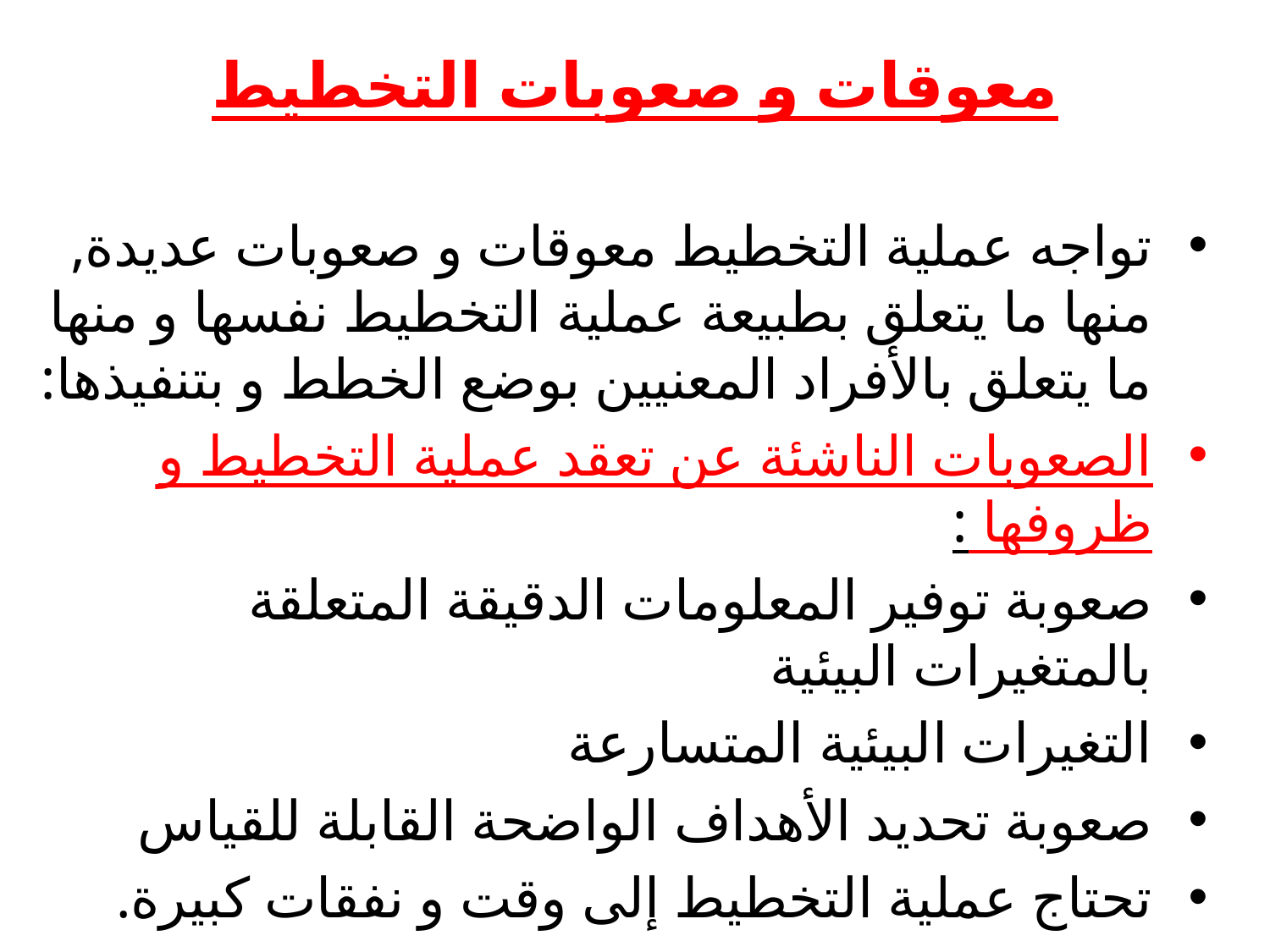

# معوقات و صعوبات التخطيط

تواجه عملية التخطيط معوقات و صعوبات عديدة, منها ما يتعلق بطبيعة عملية التخطيط نفسها و منها ما يتعلق بالأفراد المعنيين بوضع الخطط و بتنفيذها:
الصعوبات الناشئة عن تعقد عملية التخطيط و ظروفها :
صعوبة توفير المعلومات الدقيقة المتعلقة بالمتغيرات البيئية
التغيرات البيئية المتسارعة
صعوبة تحديد الأهداف الواضحة القابلة للقياس
تحتاج عملية التخطيط إلى وقت و نفقات كبيرة.